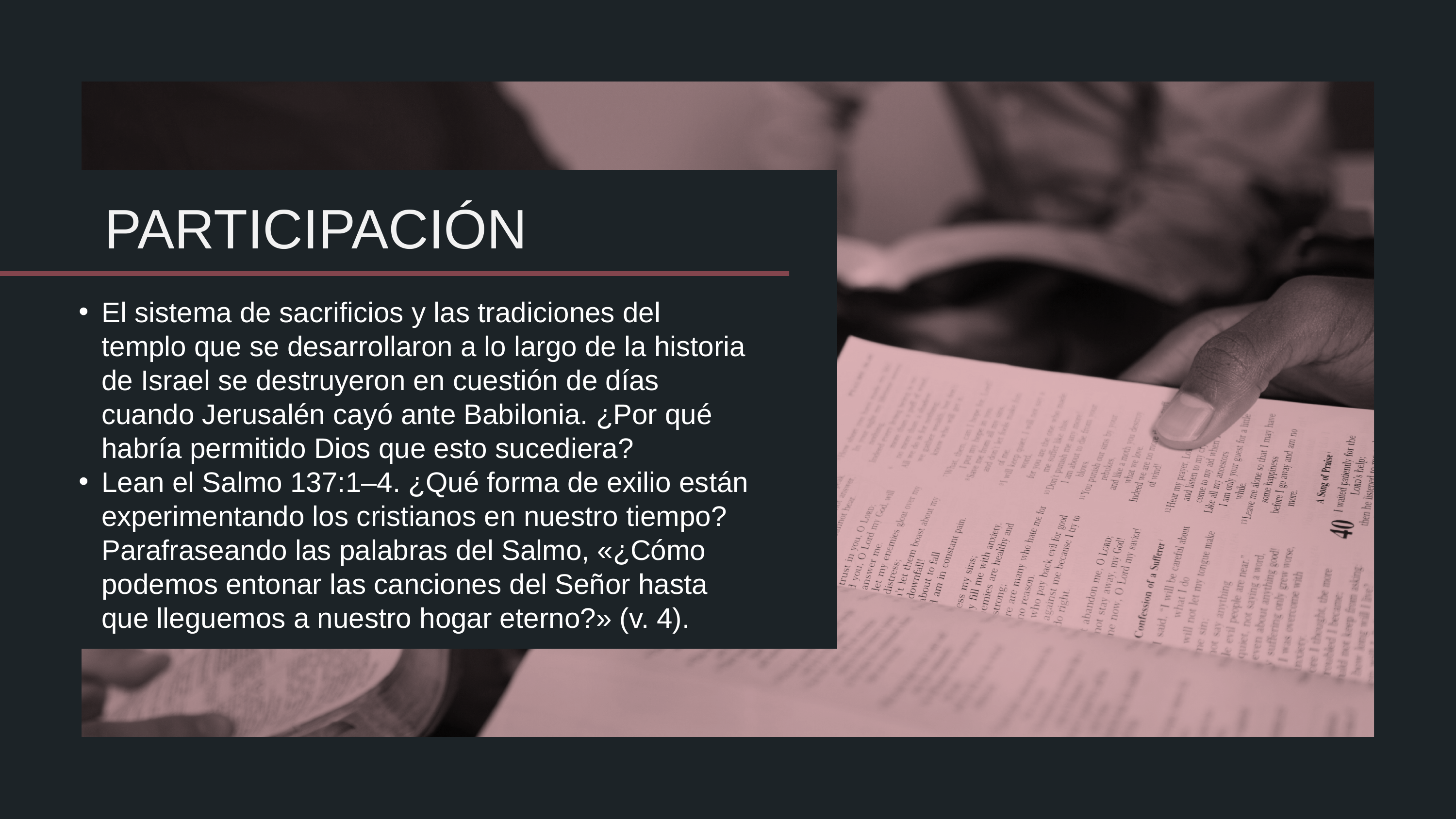

El sistema de sacrificios y las tradiciones del templo que se desarrollaron a lo largo de la historia de Israel se destruyeron en cuestión de días cuando Jerusalén cayó ante Babilonia. ¿Por qué habría permitido Dios que esto sucediera?
Lean el Salmo 137:1–4. ¿Qué forma de exilio están experimentando los cristianos en nuestro tiempo? Parafraseando las palabras del Salmo, «¿Cómo podemos entonar las canciones del Señor hasta que lleguemos a nuestro hogar eterno?» (v. 4).